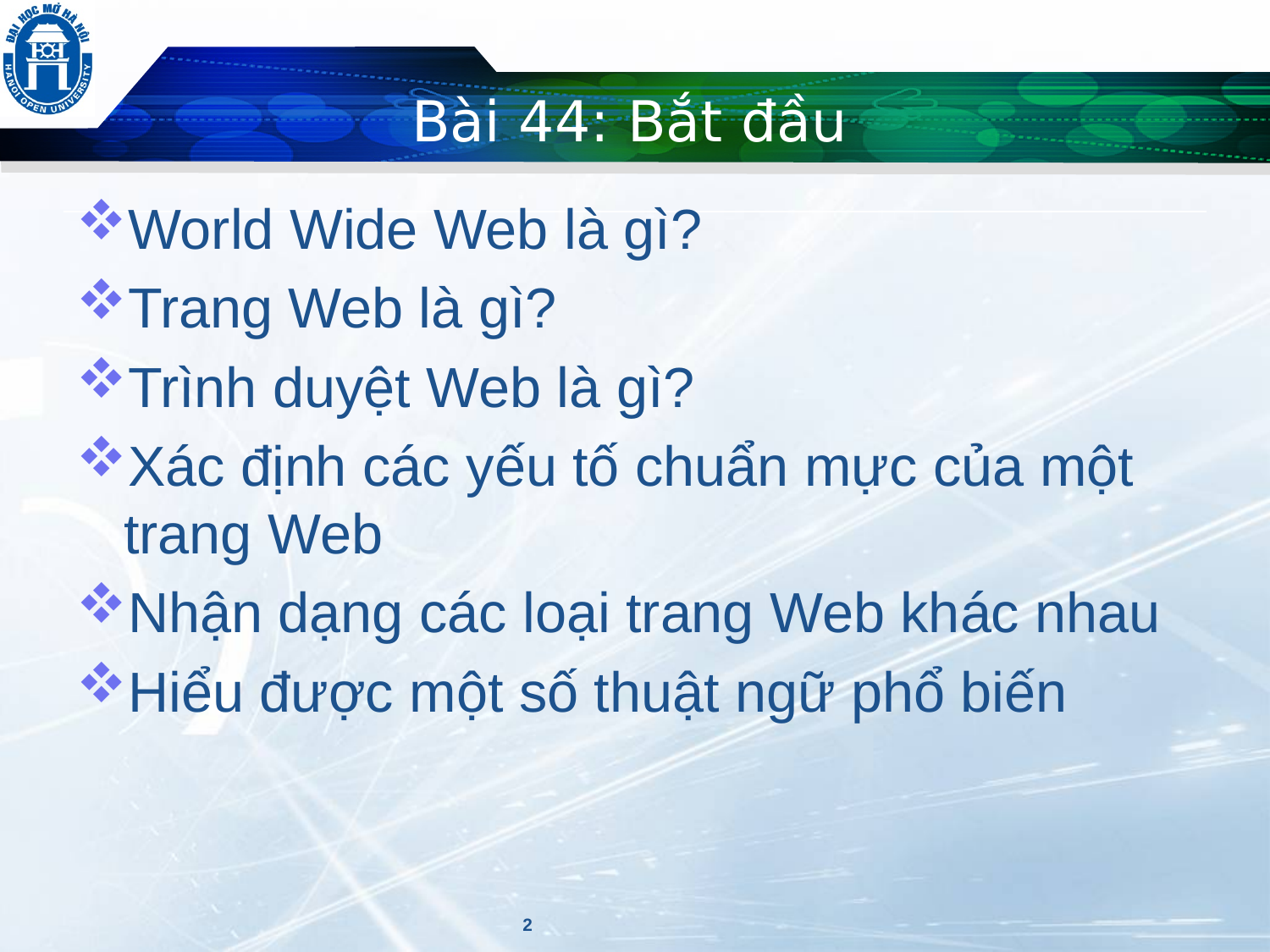

# Bài 44: Bắt đầu
World Wide Web là gì?
Trang Web là gì?
Trình duyệt Web là gì?
Xác định các yếu tố chuẩn mực của một trang Web
Nhận dạng các loại trang Web khác nhau
Hiểu được một số thuật ngữ phổ biến
2